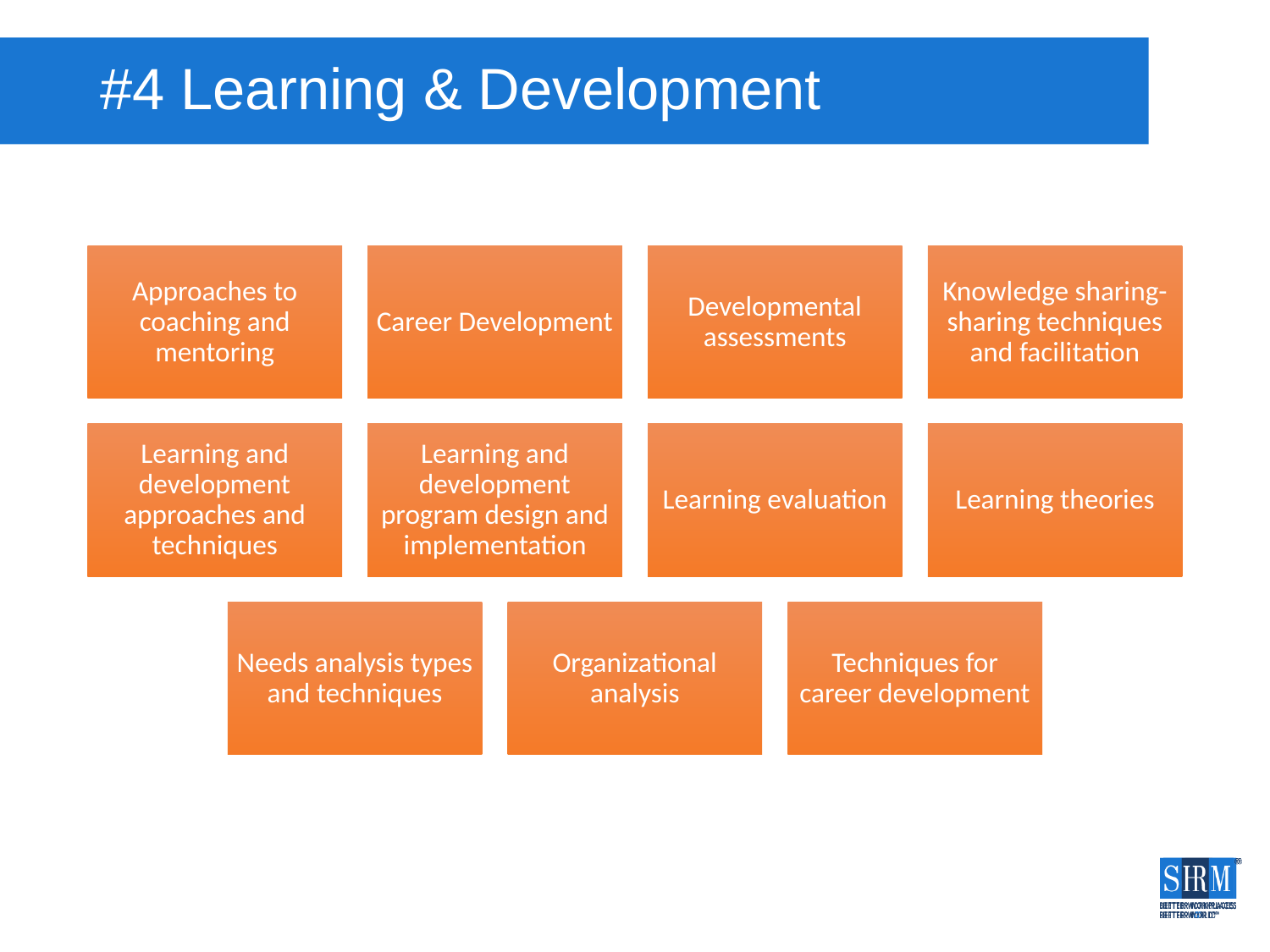

# #4 Learning & Development
Approaches to coaching and mentoring
Career Development
Developmental assessments
Knowledge sharing-sharing techniques and facilitation
Learning and development approaches and techniques
Learning and development program design and implementation
Learning evaluation
Learning theories
Needs analysis types and techniques
Organizational analysis
Techniques for career development